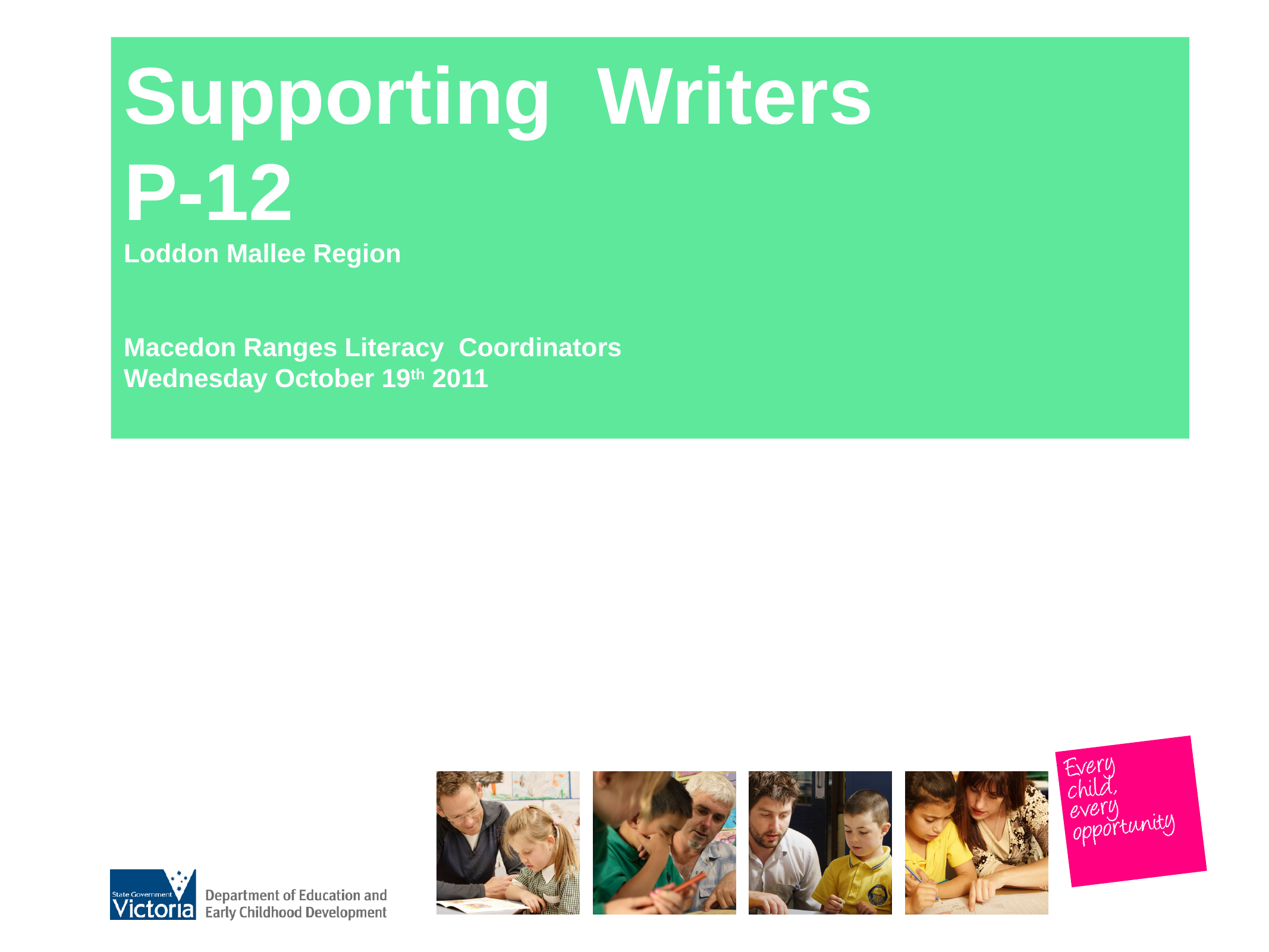

Supporting  Writers
P-12
Loddon Mallee Region

Macedon Ranges Literacy  Coordinators
Wednesday October 19th 2011